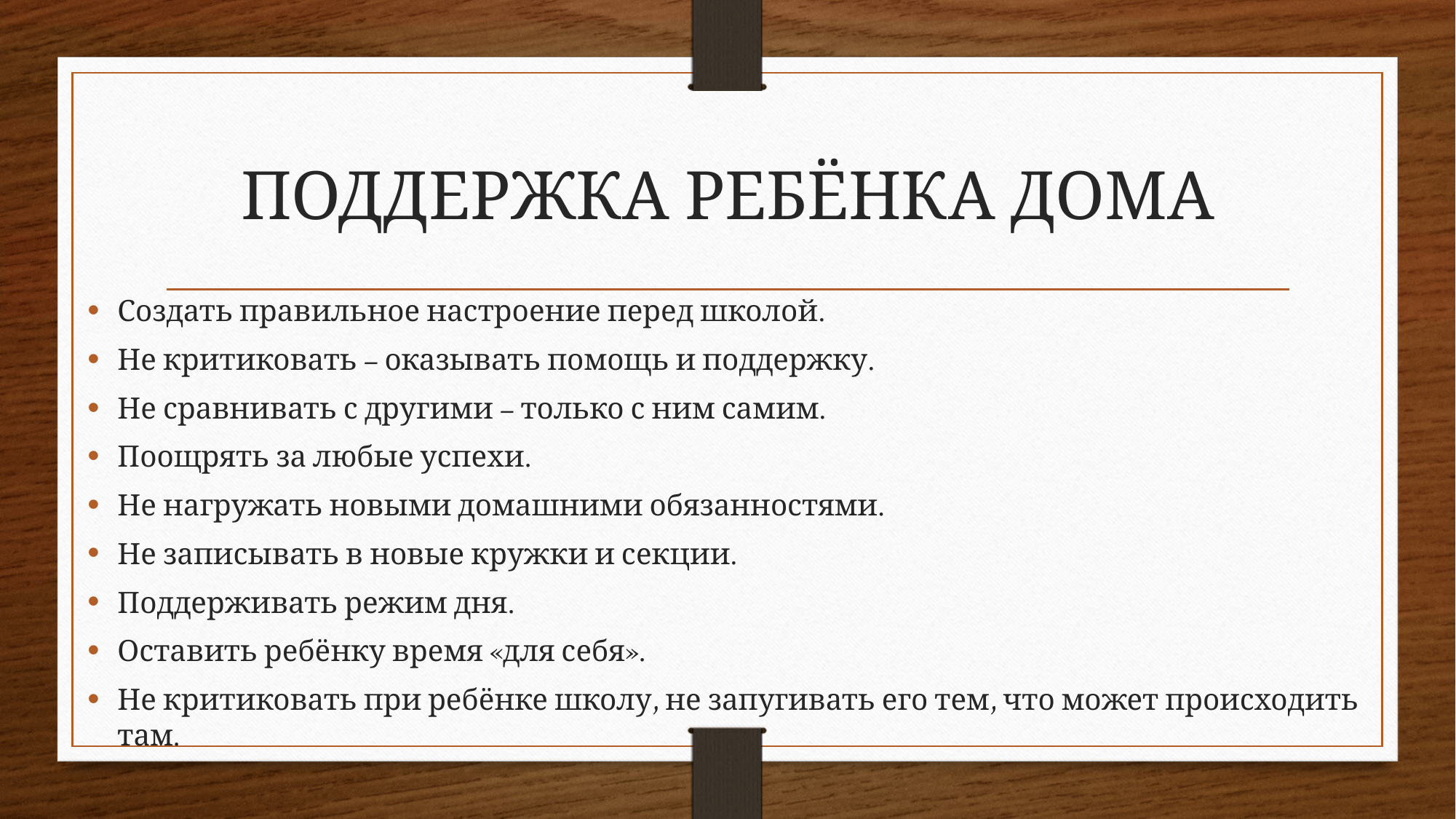

# ПОДДЕРЖКА РЕБЁНКА ДОМА
Создать правильное настроение перед школой.
Не критиковать – оказывать помощь и поддержку.
Не сравнивать с другими – только с ним самим.
Поощрять за любые успехи.
Не нагружать новыми домашними обязанностями.
Не записывать в новые кружки и секции.
Поддерживать режим дня.
Оставить ребёнку время «для себя».
Не критиковать при ребёнке школу, не запугивать его тем, что может происходить там.